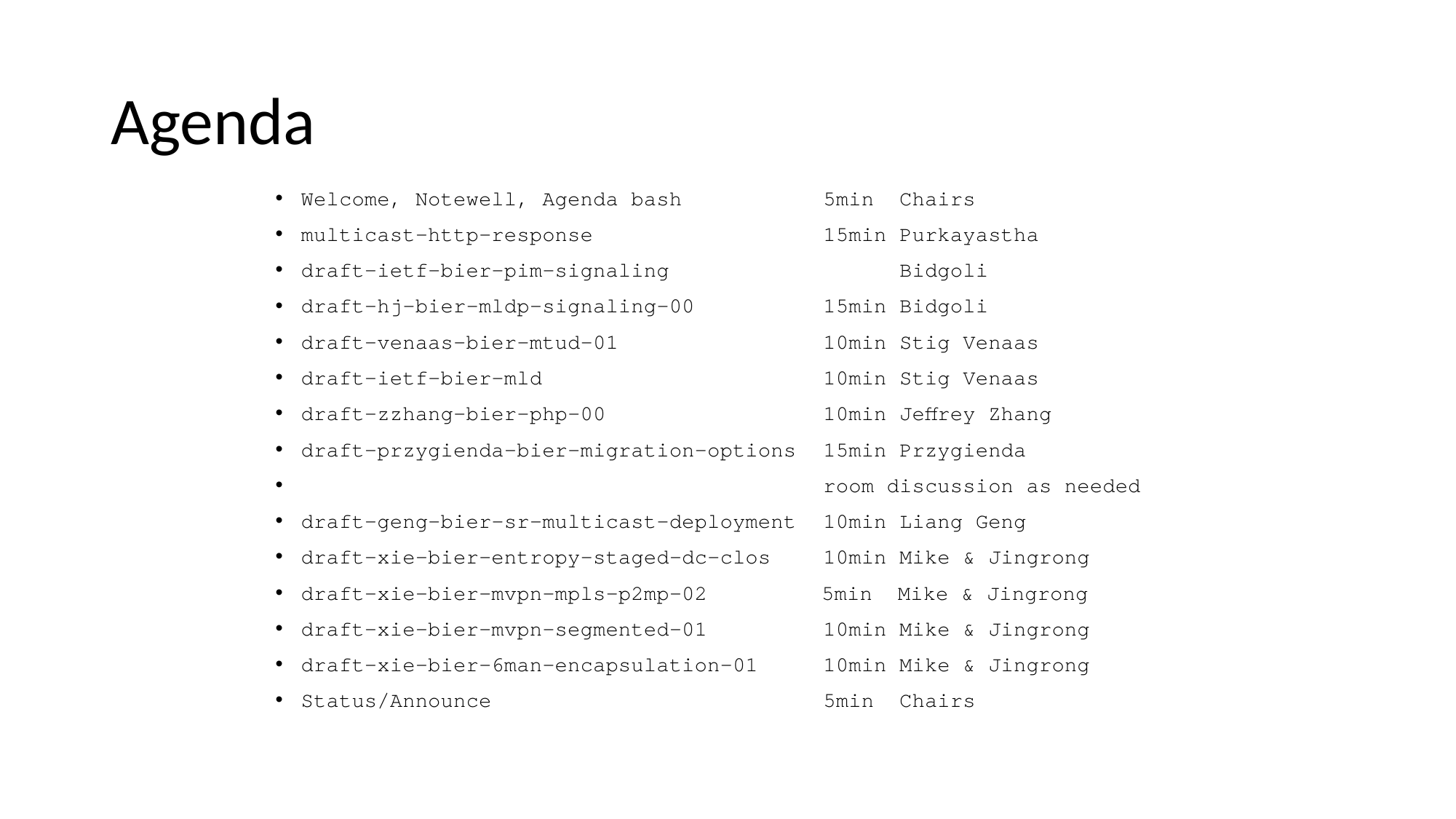

# Agenda
Welcome, Notewell, Agenda bash	5min  Chairs
multicast-http-response	15min Purkayastha
draft-ietf-bier-pim-signaling	      Bidgoli
draft-hj-bier-mldp-signaling-00	15min Bidgoli
draft-venaas-bier-mtud-01	10min Stig Venaas
draft-ietf-bier-mld	10min Stig Venaas
draft-zzhang-bier-php-00	10min Jeffrey Zhang
draft-przygienda-bier-migration-options	15min Przygienda
	room discussion as needed
draft-geng-bier-sr-multicast-deployment	10min Liang Geng
draft-xie-bier-entropy-staged-dc-clos	10min Mike & Jingrong
draft-xie-bier-mvpn-mpls-p2mp-02         5min  Mike & Jingrong
draft-xie-bier-mvpn-segmented-01	10min Mike & Jingrong
draft-xie-bier-6man-encapsulation-01	10min Mike & Jingrong
Status/Announce	5min  Chairs